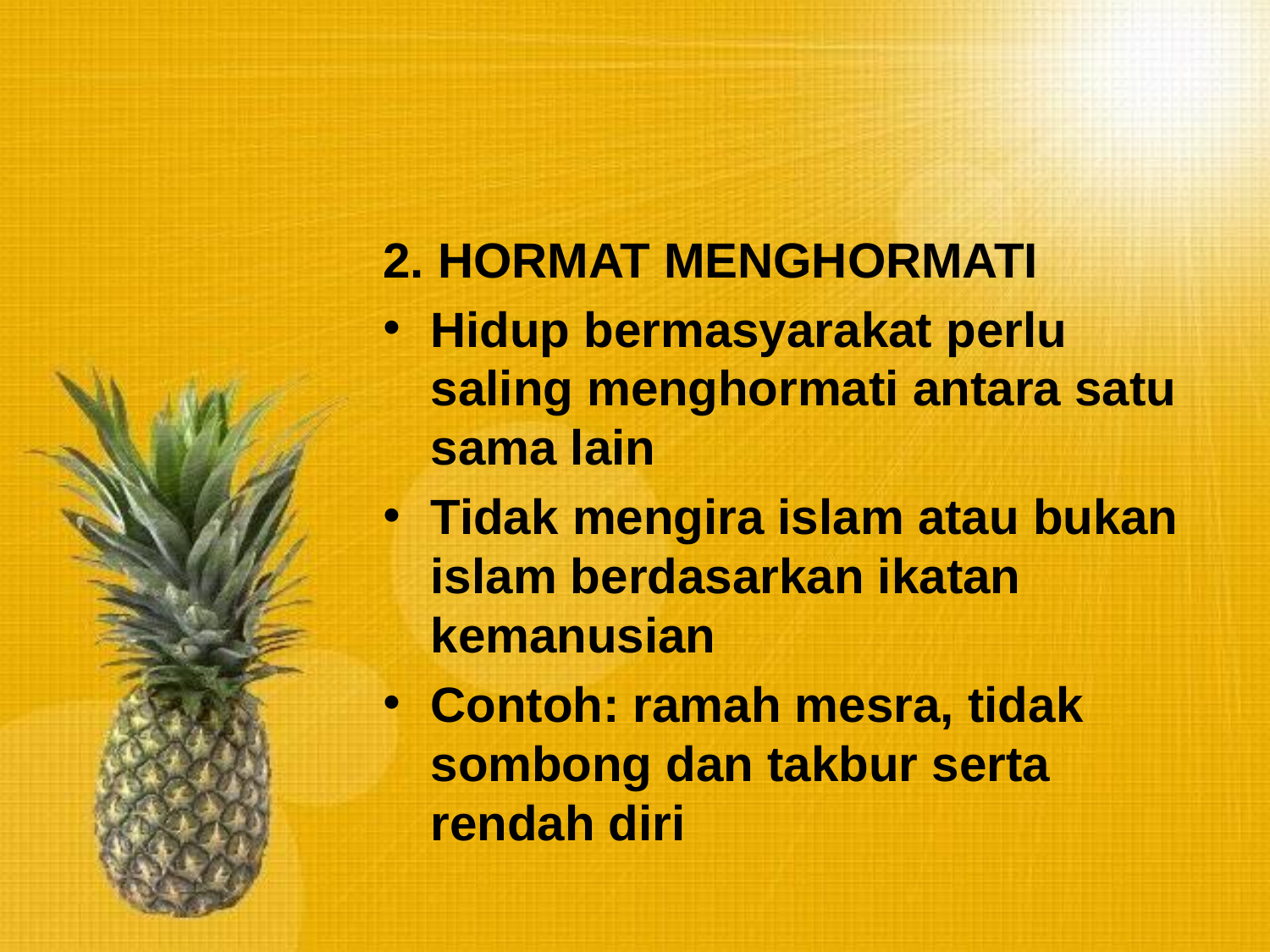

2. HORMAT MENGHORMATI
Hidup bermasyarakat perlu saling menghormati antara satu sama lain
Tidak mengira islam atau bukan islam berdasarkan ikatan kemanusian
Contoh: ramah mesra, tidak sombong dan takbur serta rendah diri